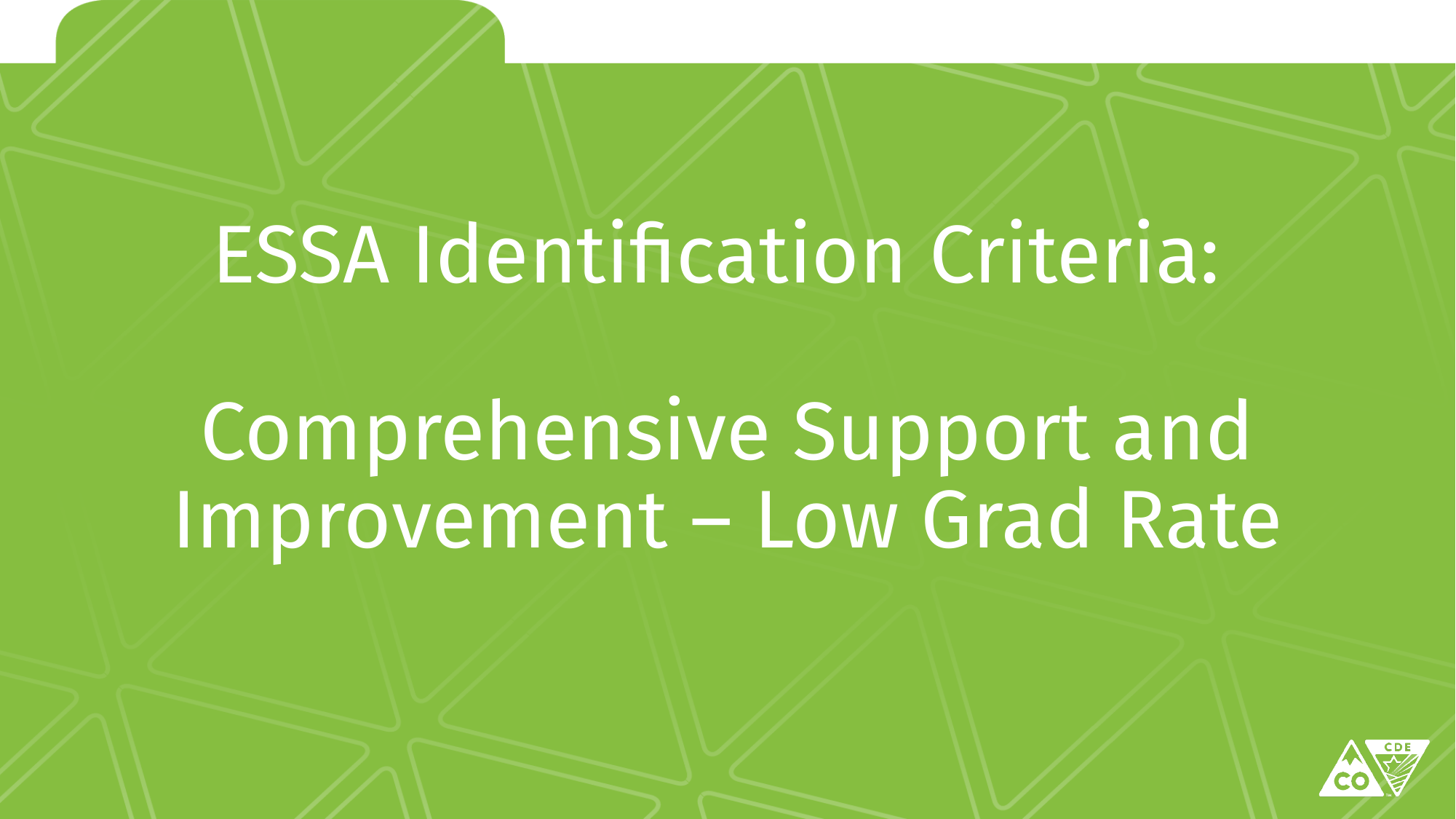

# ESSA Identification Criteria: Comprehensive Support and Improvement – Low Grad Rate